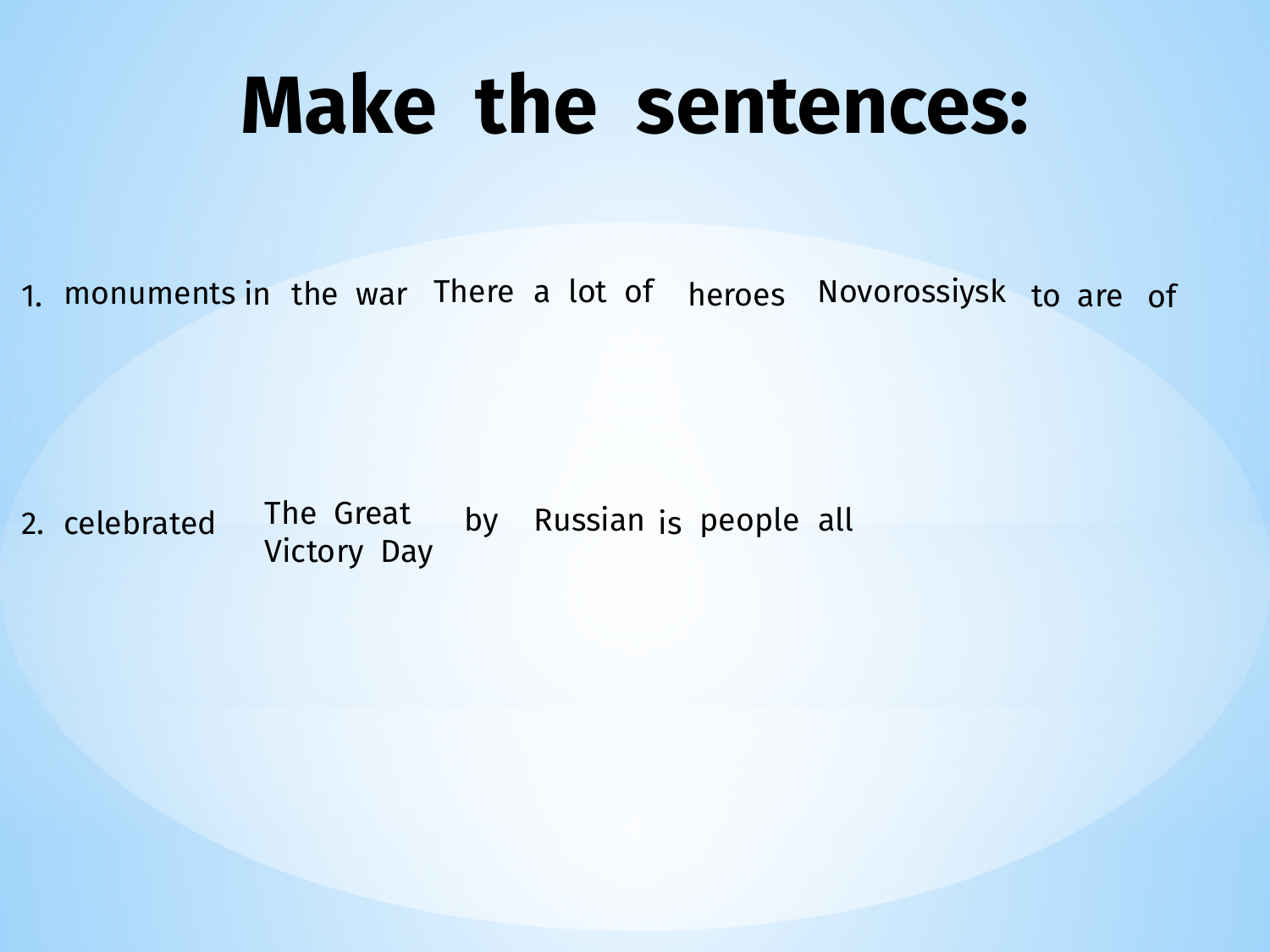

# Make  the  sentences:
a  lot  of
Novorossiysk
There
monuments
the  war
 in
heroes
to
are
1.
of
The  Great  Victory  Day
by
Russian
people
all
2.
celebrated
is